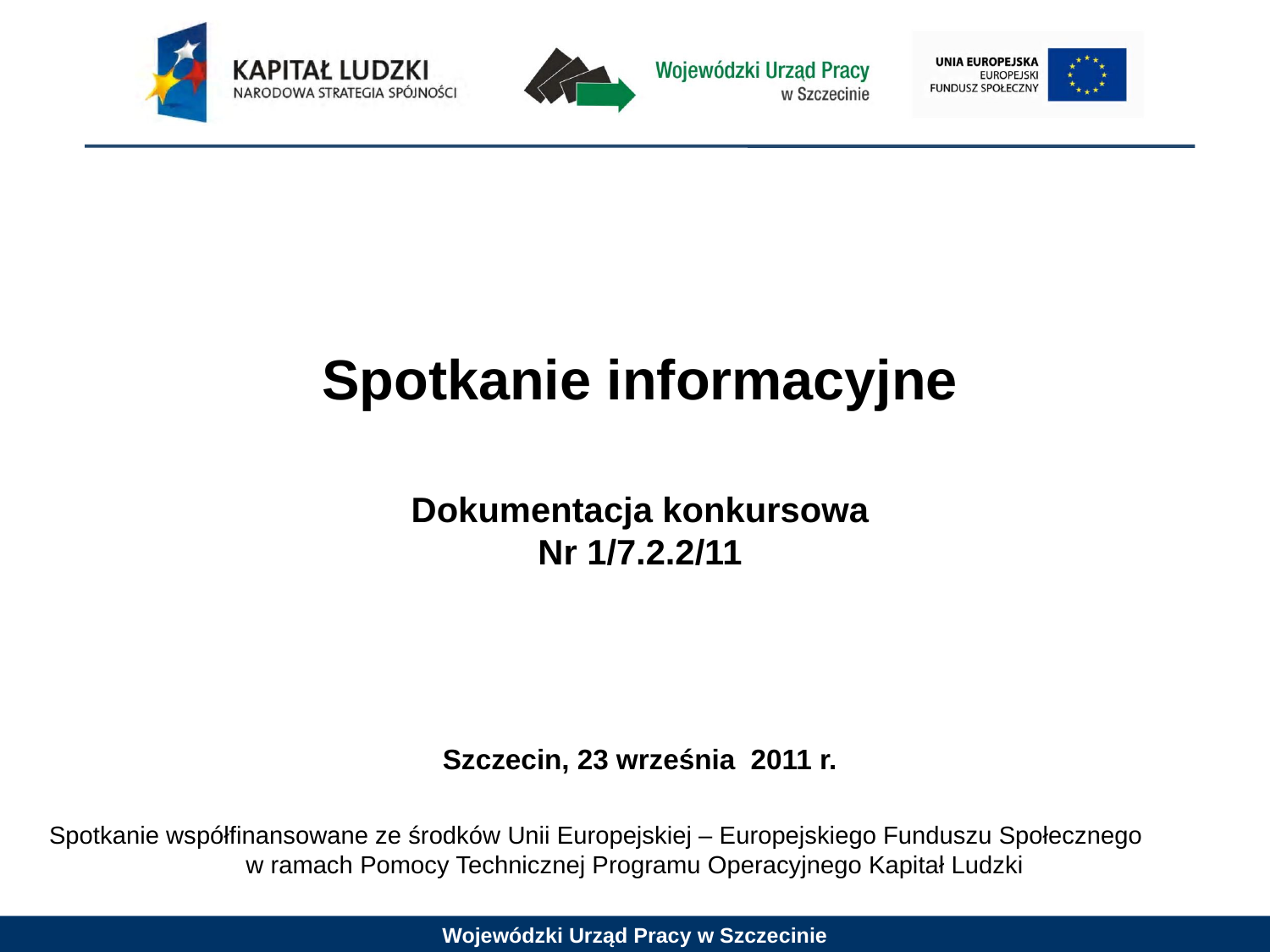

Spotkanie informacyjne

Dokumentacja konkursowa
Nr 1/7.2.2/11

Szczecin, 23 września  2011 r.
Spotkanie współfinansowane ze środków Unii Europejskiej – Europejskiego Funduszu Społecznego            w ramach Pomocy Technicznej Programu Operacyjnego Kapitał Ludzki